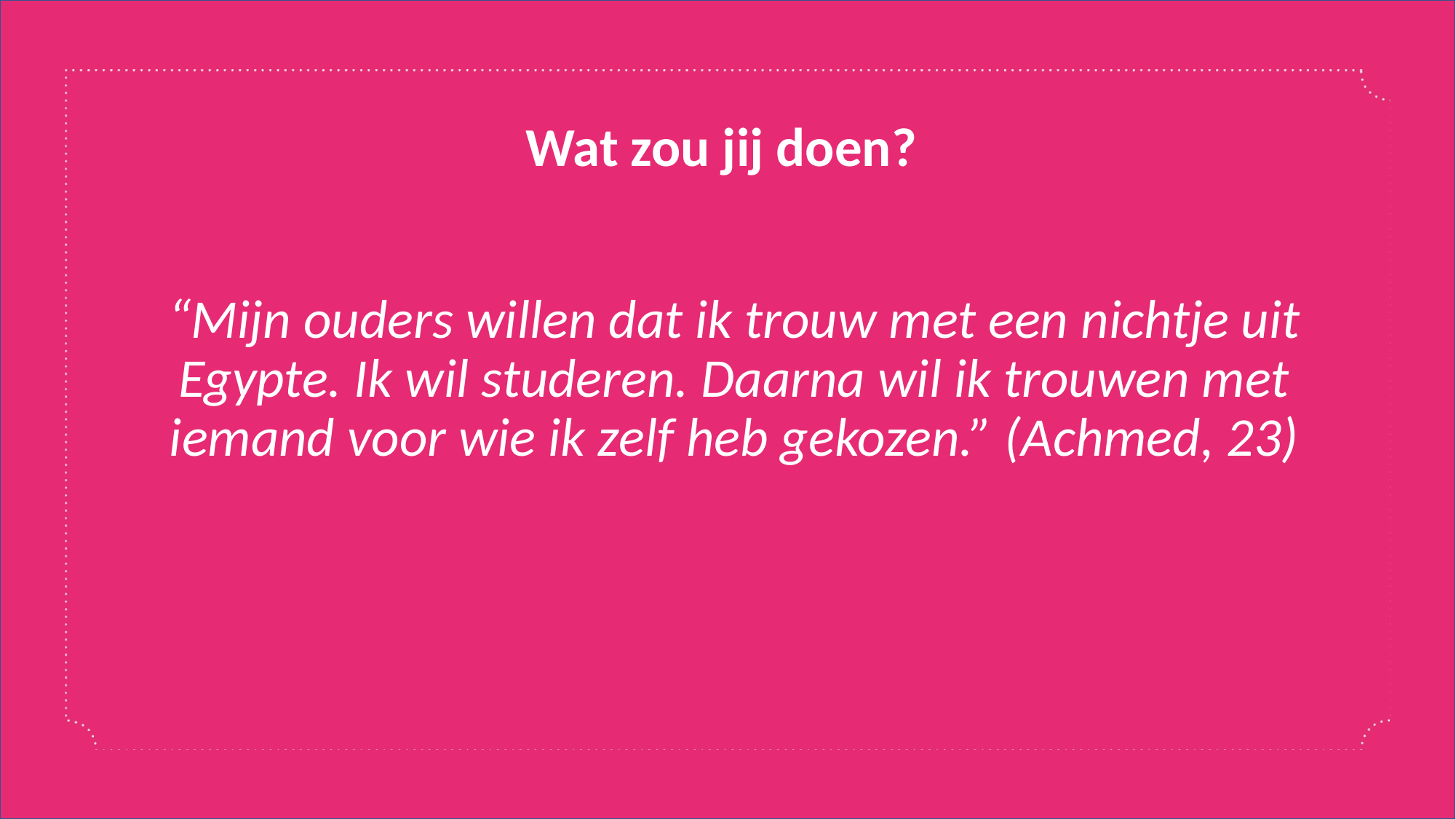

Wat zou jij doen?
# “Mijn ouders willen dat ik trouw met een nichtje uit Egypte. Ik wil studeren. Daarna wil ik trouwen met iemand voor wie ik zelf heb gekozen.” (Achmed, 23)